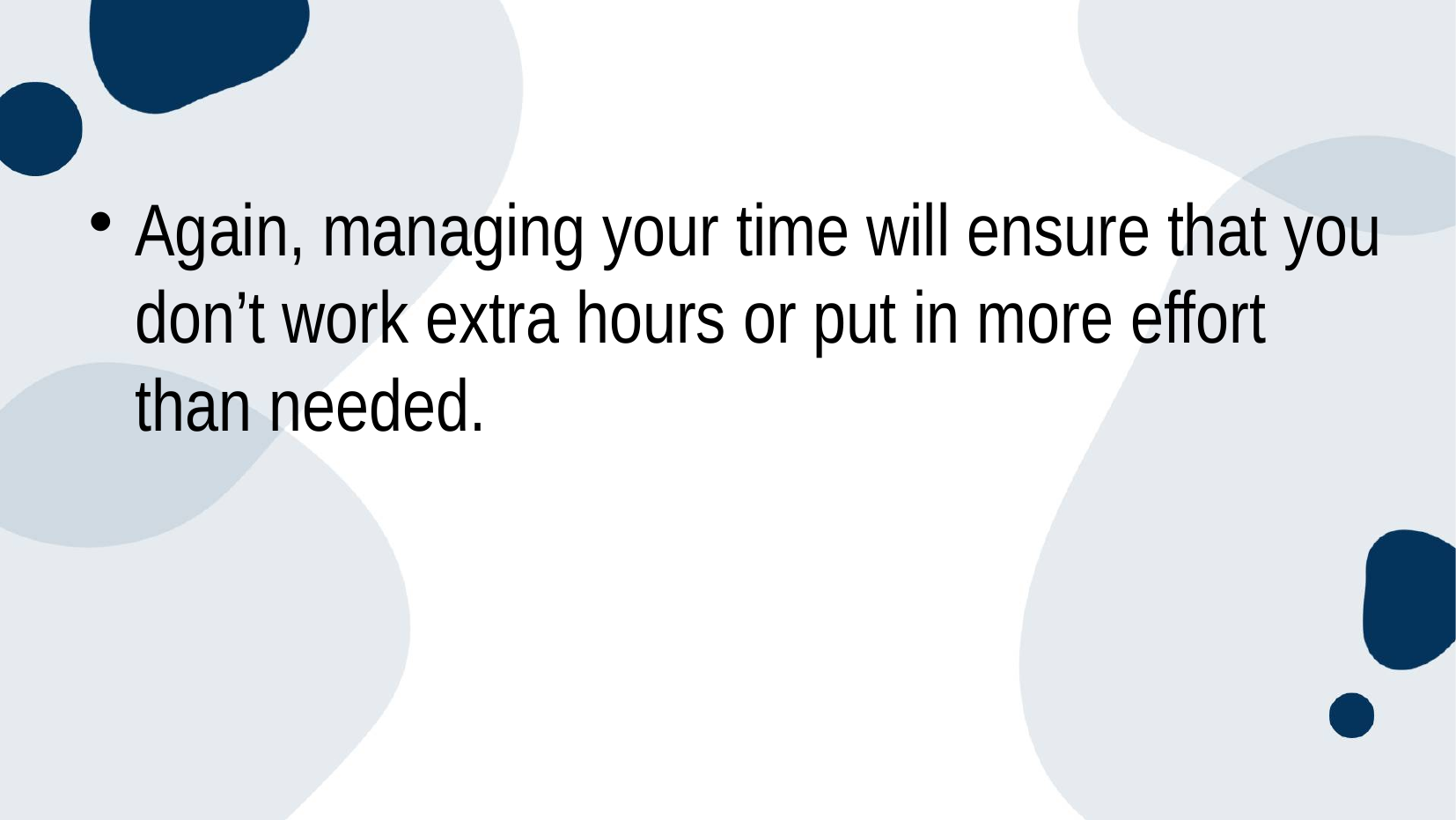

#
Again, managing your time will ensure that you don’t work extra hours or put in more effort than needed.